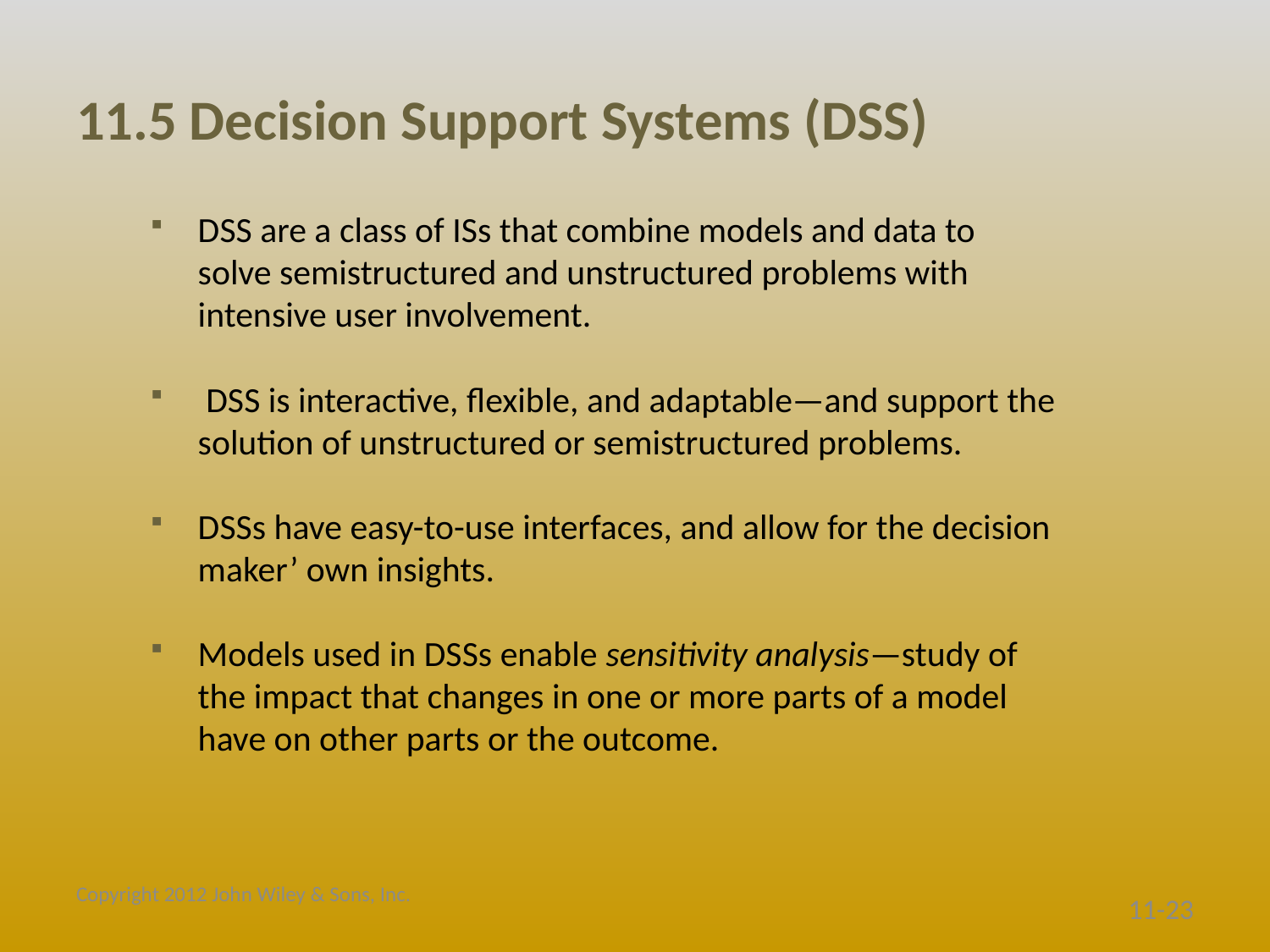

# 11.5 Decision Support Systems (DSS)
DSS are a class of ISs that combine models and data to solve semistructured and unstructured problems with intensive user involvement.
 DSS is interactive, flexible, and adaptable—and support the solution of unstructured or semistructured problems.
DSSs have easy-to-use interfaces, and allow for the decision maker’ own insights.
Models used in DSSs enable sensitivity analysis—study of the impact that changes in one or more parts of a model have on other parts or the outcome.
Copyright 2012 John Wiley & Sons, Inc.
11-23